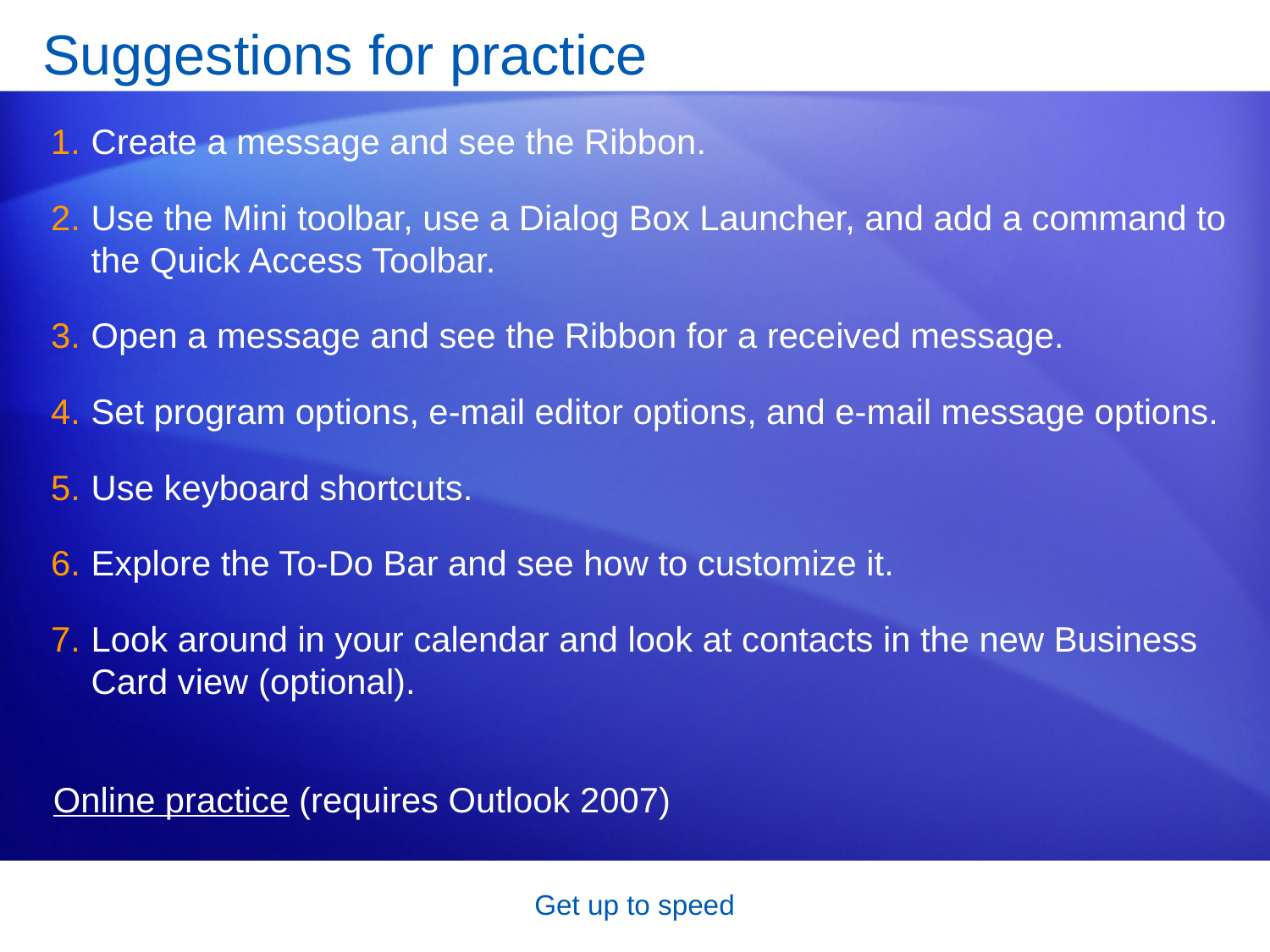

# Suggestions for practice
Create a message and see the Ribbon.
Use the Mini toolbar, use a Dialog Box Launcher, and add a command to the Quick Access Toolbar.
Open a message and see the Ribbon for a received message.
Set program options, e-mail editor options, and e-mail message options.
Use keyboard shortcuts.
Explore the To-Do Bar and see how to customize it.
Look around in your calendar and look at contacts in the new Business Card view (optional).
Online practice (requires Outlook 2007)
Get up to speed